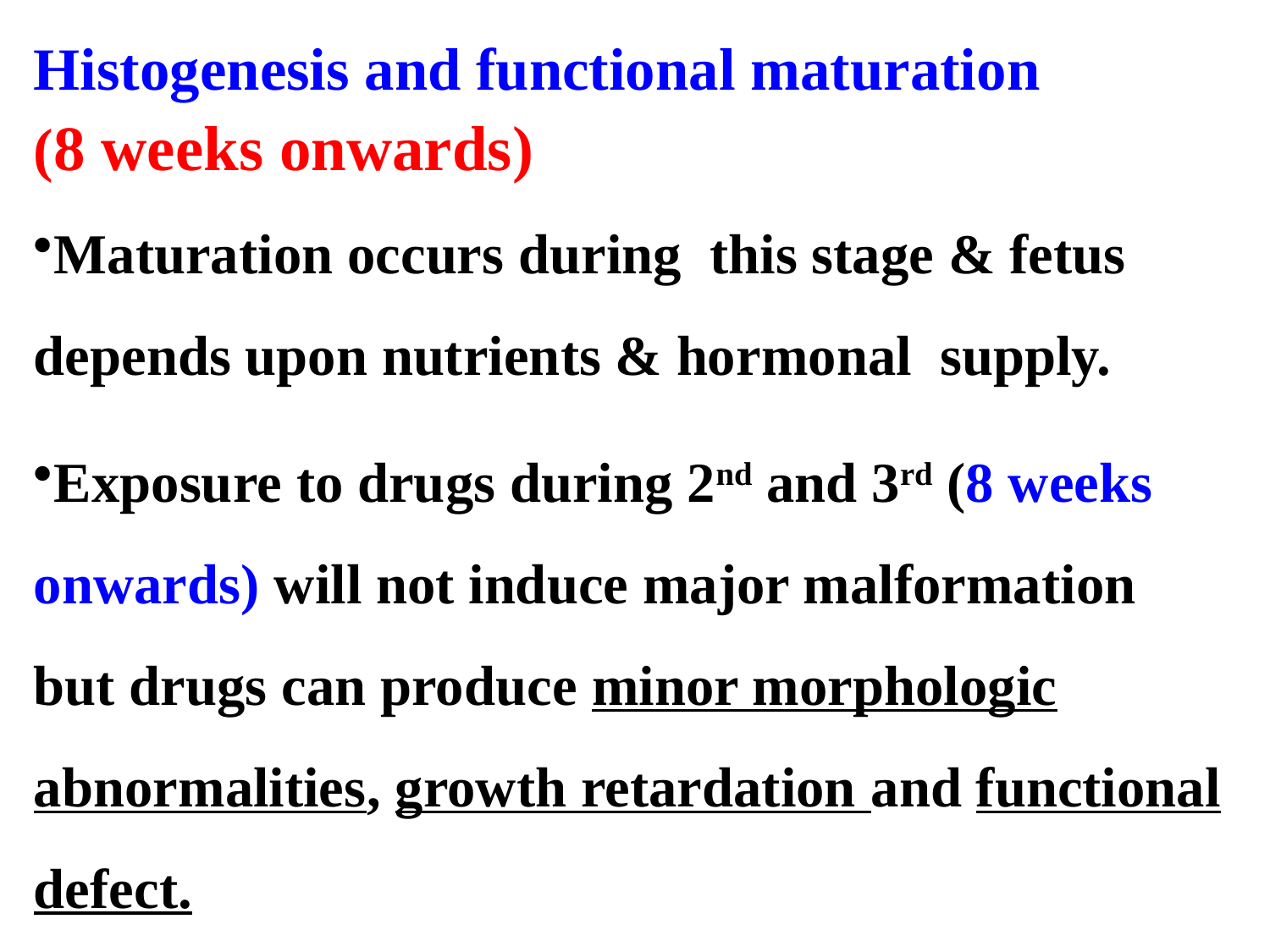

Histogenesis and functional maturation
(8 weeks onwards)
Maturation occurs during  this stage & fetus depends upon nutrients & hormonal  supply.

Exposure to drugs during 2nd and 3rd (8 weeks onwards) will not induce major malformation but drugs can produce minor morphologic abnormalities, growth retardation and functional defect.